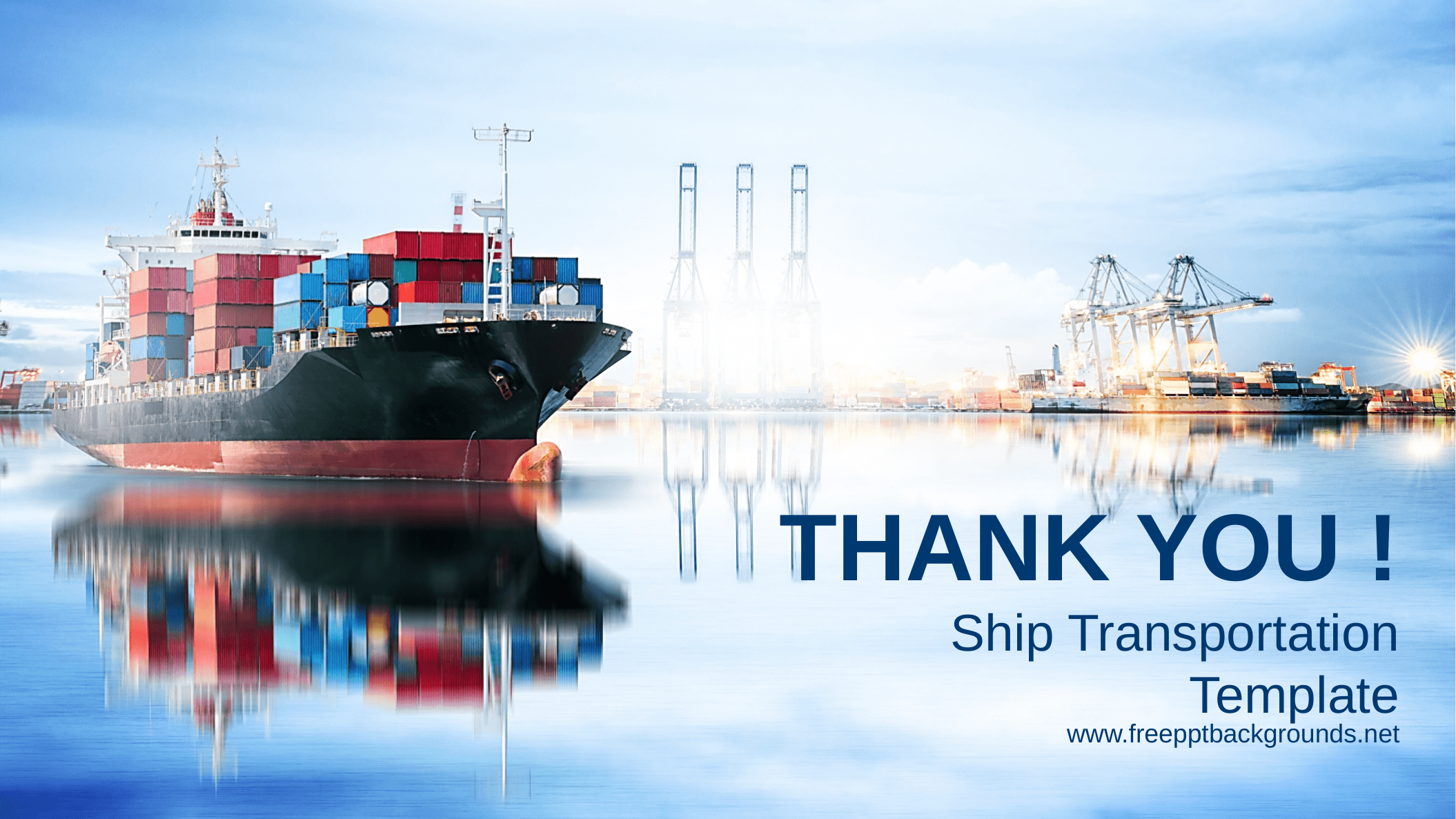

THANK YOU !
Ship Transportation Template
www.freepptbackgrounds.net